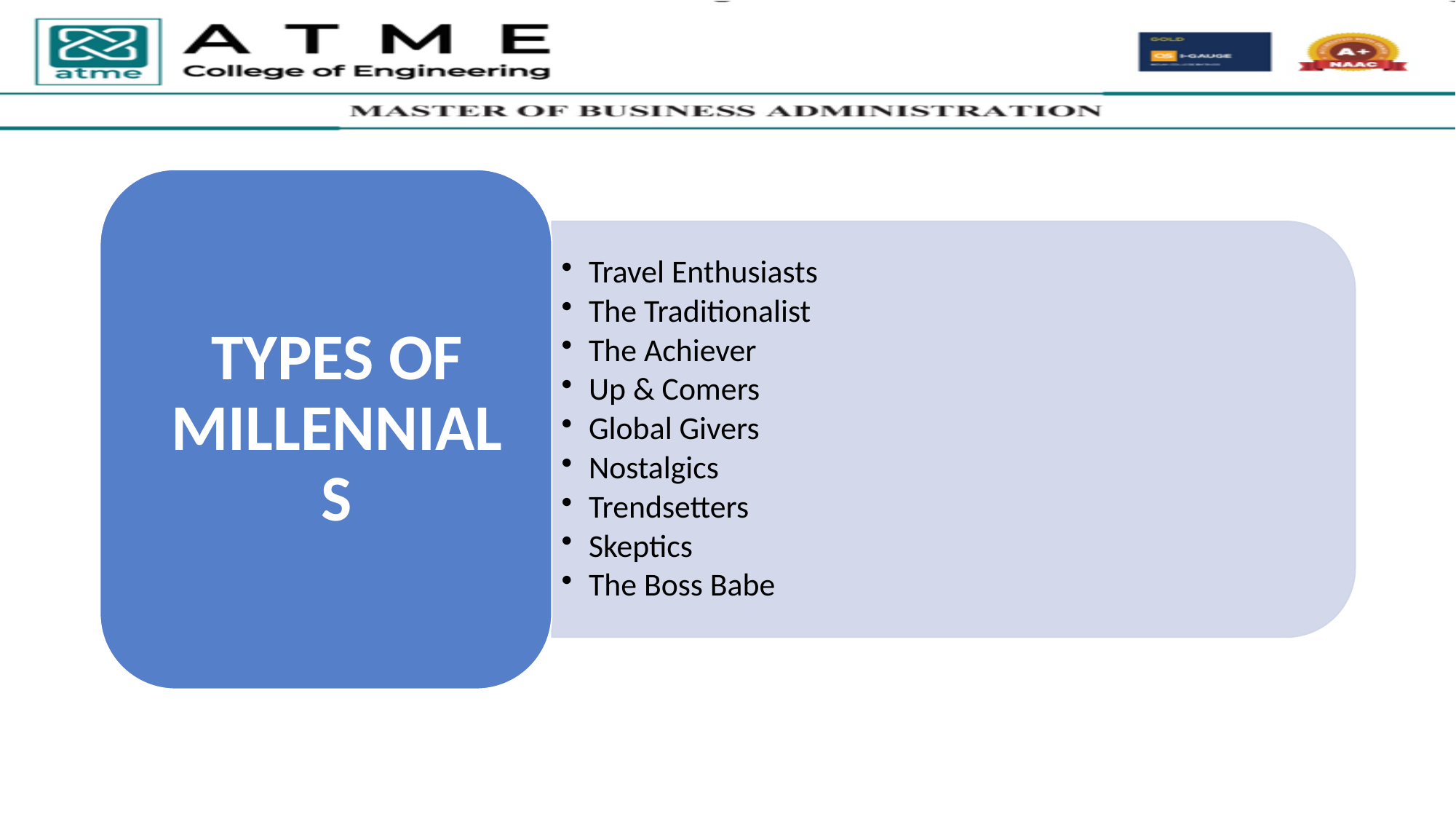

Travel Enthusiasts
The Traditionalist
The Achiever
Up & Comers
Global Givers
Nostalgics
Trendsetters
Skeptics
The Boss Babe
TYPES OF MILLENNIALS